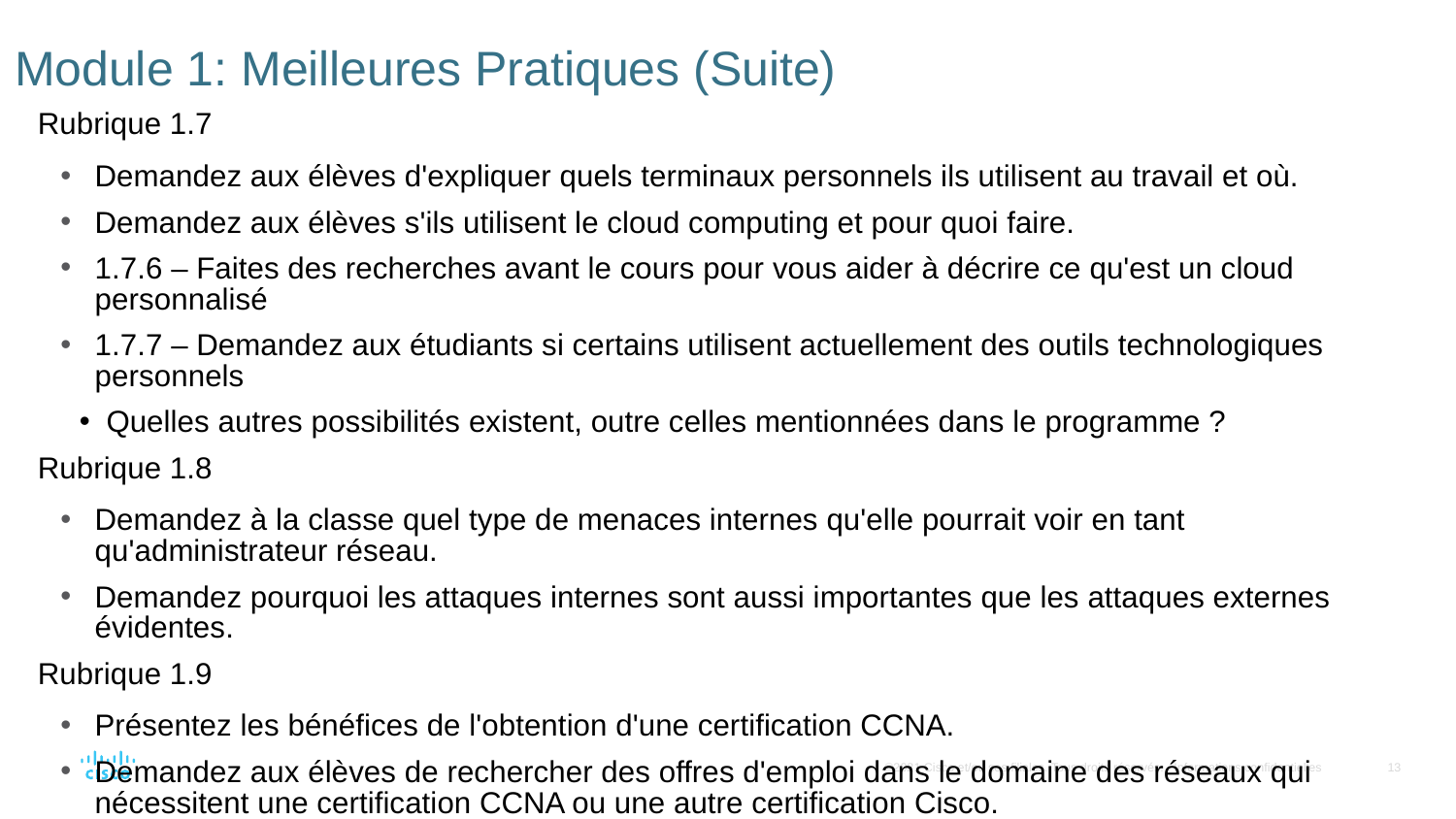

# Module 1: Meilleures Pratiques (Suite)
Rubrique 1.7
Demandez aux élèves d'expliquer quels terminaux personnels ils utilisent au travail et où.
Demandez aux élèves s'ils utilisent le cloud computing et pour quoi faire.
1.7.6 – Faites des recherches avant le cours pour vous aider à décrire ce qu'est un cloud personnalisé
1.7.7 – Demandez aux étudiants si certains utilisent actuellement des outils technologiques personnels
Quelles autres possibilités existent, outre celles mentionnées dans le programme ?
Rubrique 1.8
Demandez à la classe quel type de menaces internes qu'elle pourrait voir en tant qu'administrateur réseau.
Demandez pourquoi les attaques internes sont aussi importantes que les attaques externes évidentes.
Rubrique 1.9
Présentez les bénéfices de l'obtention d'une certification CCNA.
Demandez aux élèves de rechercher des offres d'emploi dans le domaine des réseaux qui nécessitent une certification CCNA ou une autre certification Cisco.